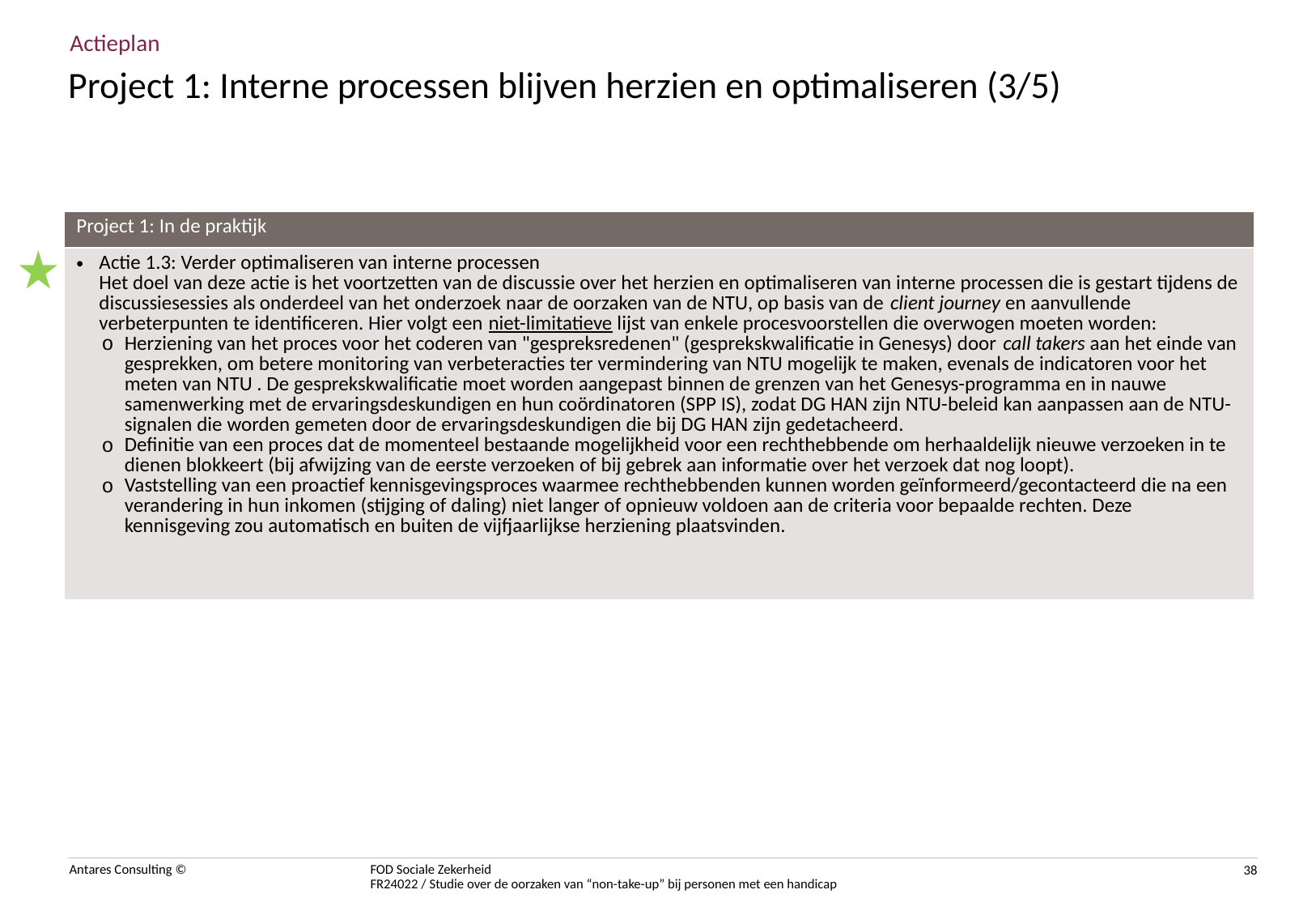

Actieplan
# Project 1: Interne processen blijven herzien en optimaliseren (3/5)
| Project 1: In de praktijk |
| --- |
| Actie 1.3: Verder optimaliseren van interne processen Het doel van deze actie is het voortzetten van de discussie over het herzien en optimaliseren van interne processen die is gestart tijdens de discussiesessies als onderdeel van het onderzoek naar de oorzaken van de NTU, op basis van de client journey en aanvullende verbeterpunten te identificeren. Hier volgt een niet-limitatieve lijst van enkele procesvoorstellen die overwogen moeten worden: Herziening van het proces voor het coderen van "gespreksredenen" (gesprekskwalificatie in Genesys) door call takers aan het einde van gesprekken, om betere monitoring van verbeteracties ter vermindering van NTU mogelijk te maken, evenals de indicatoren voor het meten van NTU . De gesprekskwalificatie moet worden aangepast binnen de grenzen van het Genesys-programma en in nauwe samenwerking met de ervaringsdeskundigen en hun coördinatoren (SPP IS), zodat DG HAN zijn NTU-beleid kan aanpassen aan de NTU-signalen die worden gemeten door de ervaringsdeskundigen die bij DG HAN zijn gedetacheerd. Definitie van een proces dat de momenteel bestaande mogelijkheid voor een rechthebbende om herhaaldelijk nieuwe verzoeken in te dienen blokkeert (bij afwijzing van de eerste verzoeken of bij gebrek aan informatie over het verzoek dat nog loopt). Vaststelling van een proactief kennisgevingsproces waarmee rechthebbenden kunnen worden geïnformeerd/gecontacteerd die na een verandering in hun inkomen (stijging of daling) niet langer of opnieuw voldoen aan de criteria voor bepaalde rechten. Deze kennisgeving zou automatisch en buiten de vijfjaarlijkse herziening plaatsvinden. |